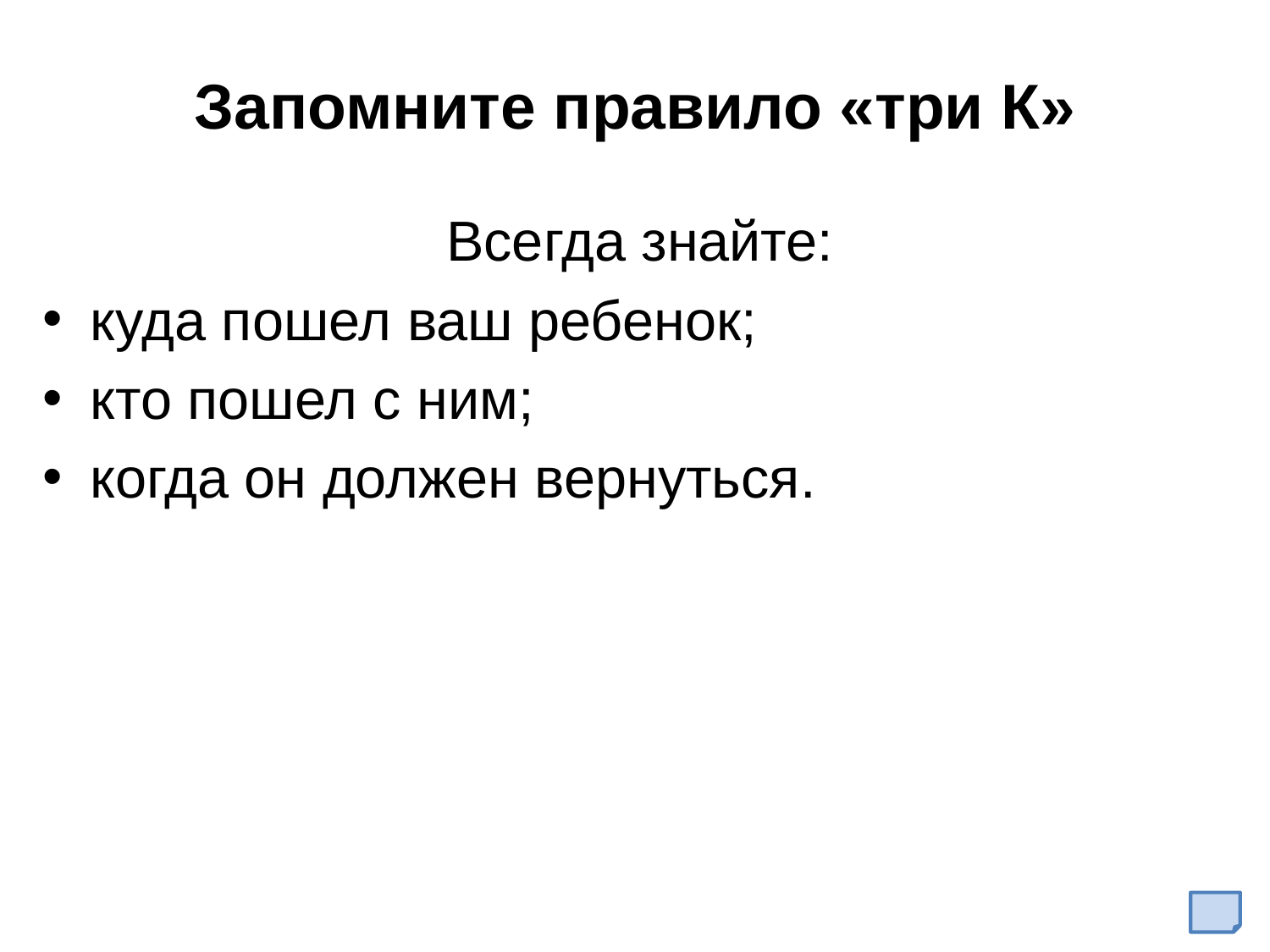

# Запомните правило «три К»
Всегда знайте:
куда пошел ваш ребенок;
кто пошел с ним;
когда он должен вернуться.